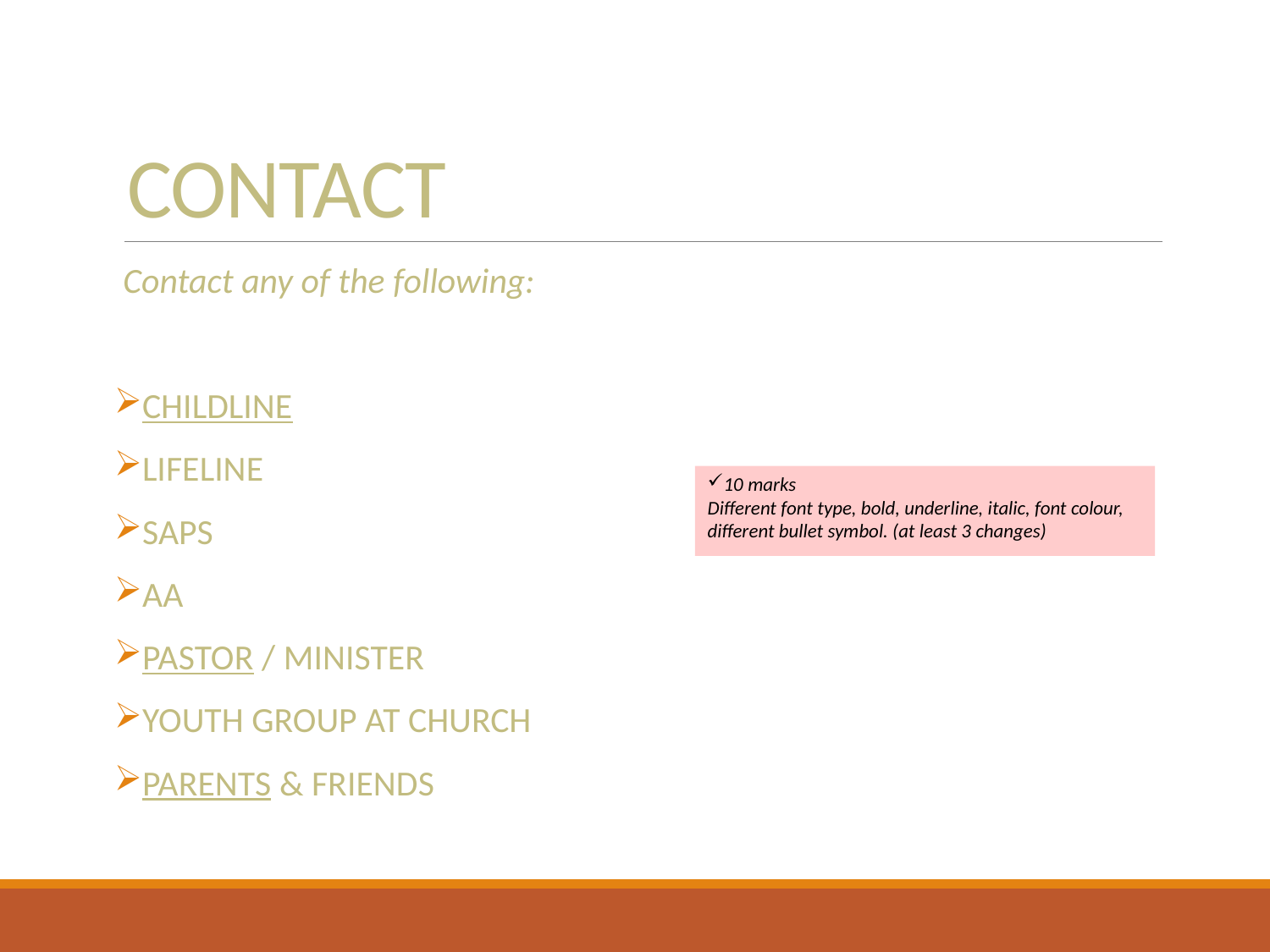

# CONTACT
Contact any of the following:

CHILDLINE
LIFELINE
SAPS
AA
PASTOR / MINISTER
YOUTH GROUP AT CHURCH
PARENTS & FRIENDS
10 marks
Different font type, bold, underline, italic, font colour, different bullet symbol. (at least 3 changes)